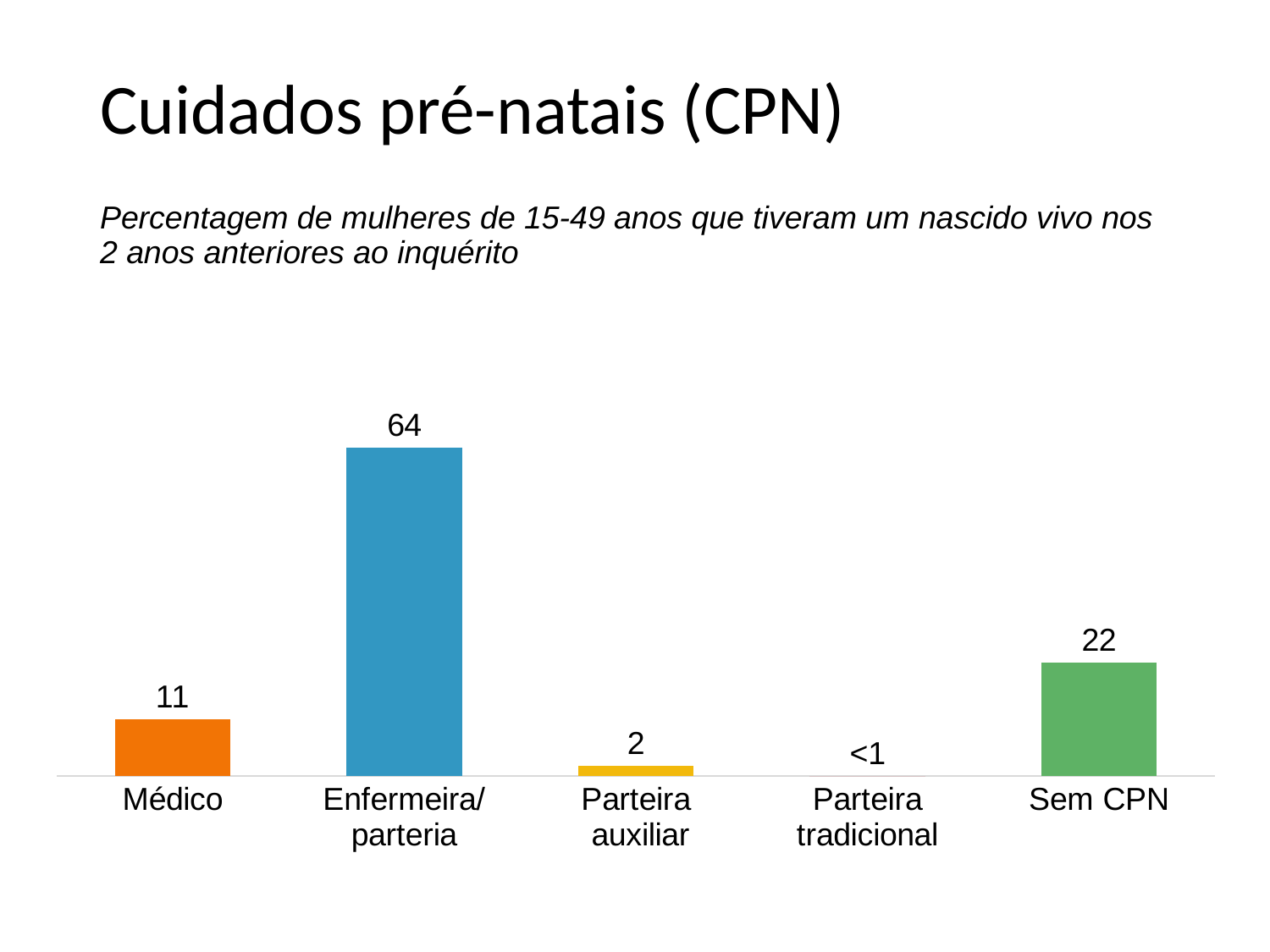

# Cuidados pré-natais (CPN)
Percentagem de mulheres de 15-49 anos que tiveram um nascido vivo nos 2 anos anteriores ao inquérito

### Chart

| Category | Series 1 |
|---|---|
| Médico | 11.0 |
| Enfermeira/
parteria | 64.0 |
| Parteira
 auxiliar | 2.0 |
| Parteira tradicional | 0.0 |
| Sem CPN | 22.0 |